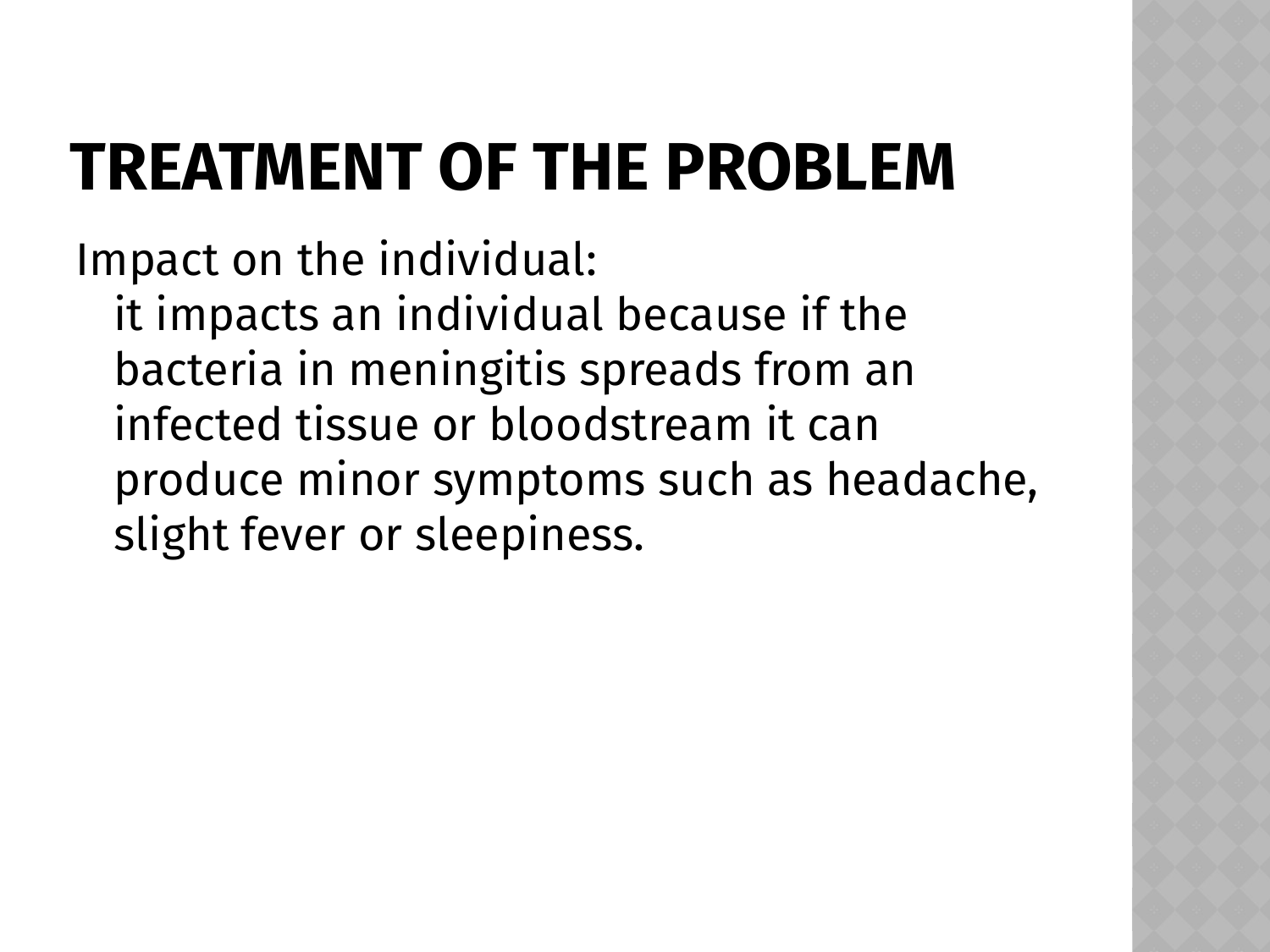

# Treatment of the problem
Impact on the individual:
it impacts an individual because if the bacteria in meningitis spreads from an infected tissue or bloodstream it can produce minor symptoms such as headache, slight fever or sleepiness.